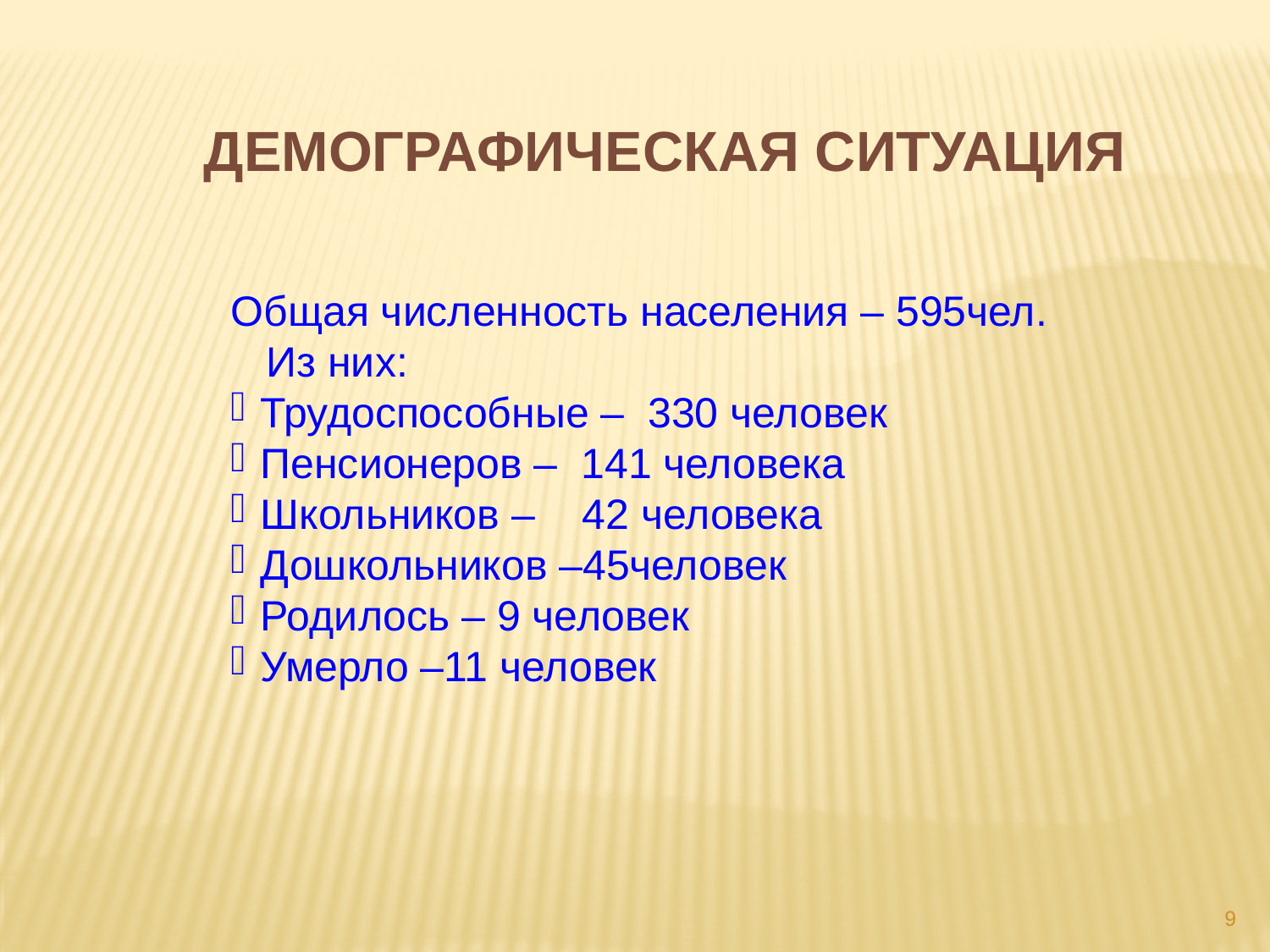

ДЕМОГРАФИЧЕСКАЯ СИТУАЦИЯ
Общая численность населения – 595чел.
   Из них:
Трудоспособные –  330 человек
Пенсионеров –  141 человека
Школьников –    42 человека
Дошкольников –45человек
Родилось – 9 человек
Умерло –11 человек
9